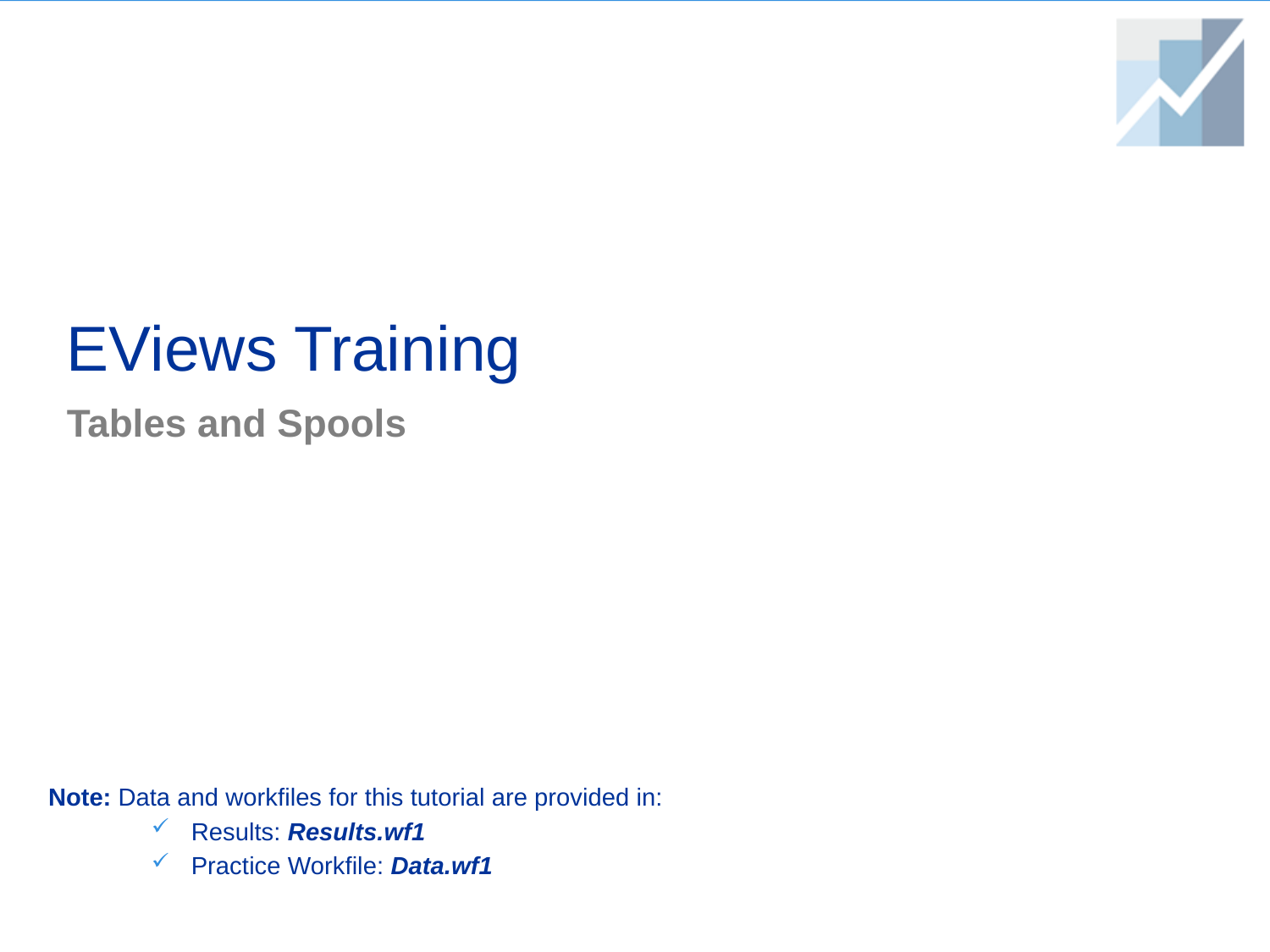

# EViews Training
Tables and Spools

Note: Data and workfiles for this tutorial are provided in:
Results: Results.wf1
Practice Workfile: Data.wf1